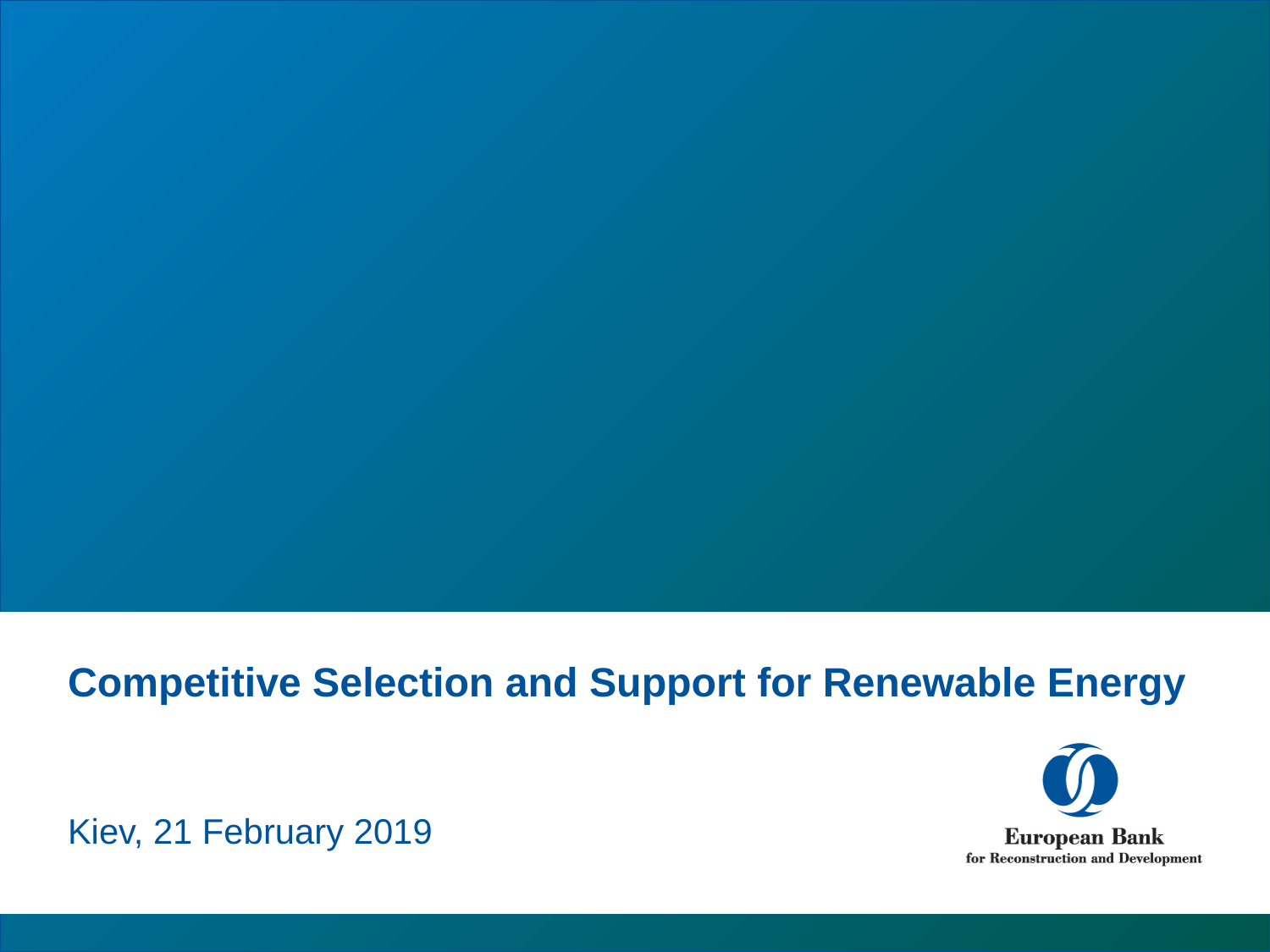

# Competitive Selection and Support for Renewable Energy
Kiev, 21 February 2019